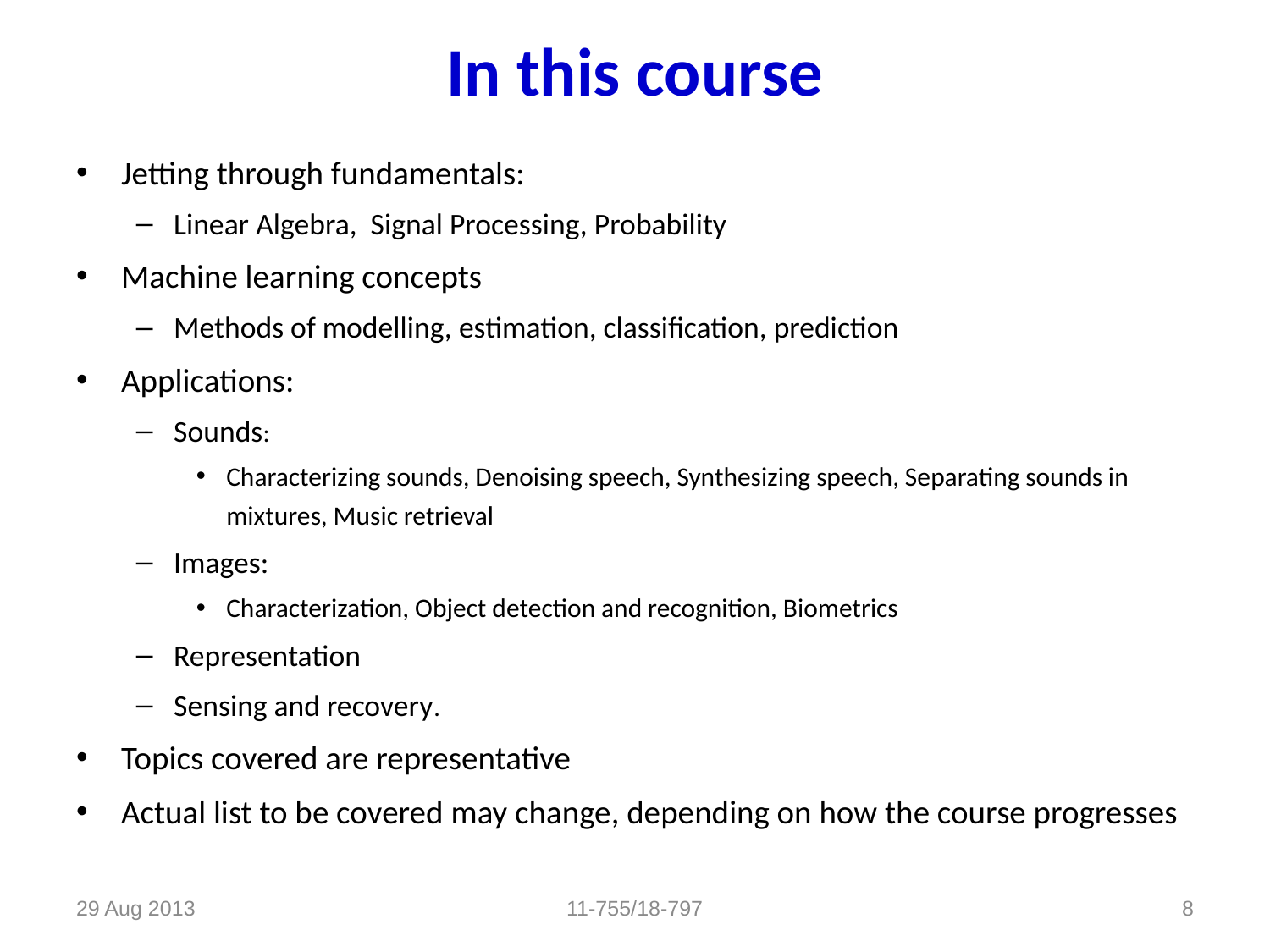

# In this course
Jetting through fundamentals:
Linear Algebra,  Signal Processing, Probability
Machine learning concepts
Methods of modelling, estimation, classification, prediction
Applications:
Sounds:
Characterizing sounds, Denoising speech, Synthesizing speech, Separating sounds in mixtures, Music retrieval
Images:
Characterization, Object detection and recognition, Biometrics
Representation
Sensing and recovery.
Topics covered are representative
Actual list to be covered may change, depending on how the course progresses
29 Aug 2013
11-755/18-797
8